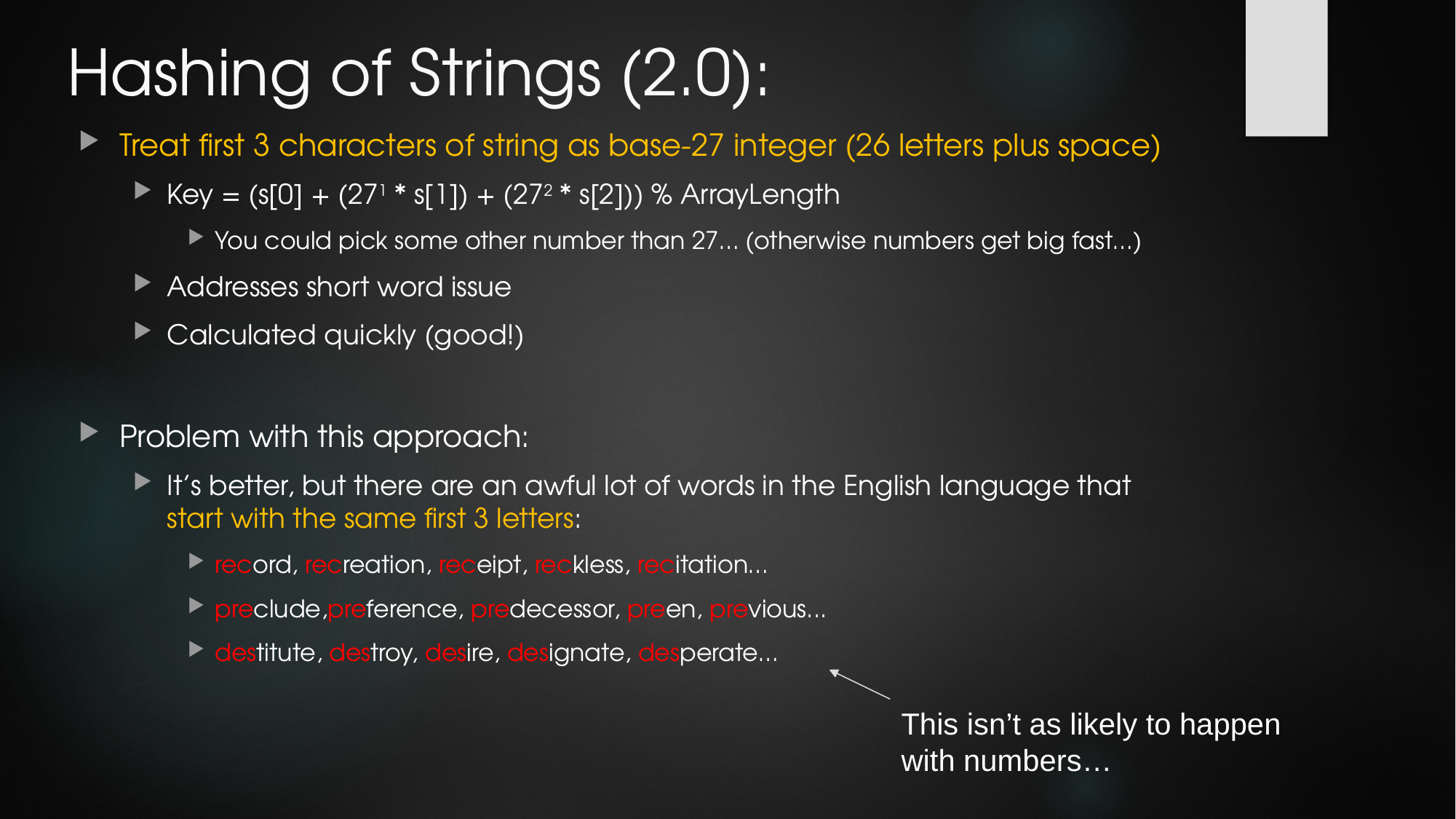

# Hashing of Strings (2.0):
Treat first 3 characters of string as base-27 integer (26 letters plus space)
Key = (s[0] + (271 * s[1]) + (272 * s[2])) % ArrayLength
You could pick some other number than 27… (otherwise numbers get big fast…)
Addresses short word issue
Calculated quickly (good!)

Problem with this approach:
It’s better, but there are an awful lot of words in the English language that start with the same first 3 letters:
record, recreation, receipt, reckless, recitation…
preclude,preference, predecessor, preen, previous...
destitute, destroy, desire, designate, desperate…

This isn’t as likely to happen with numbers…